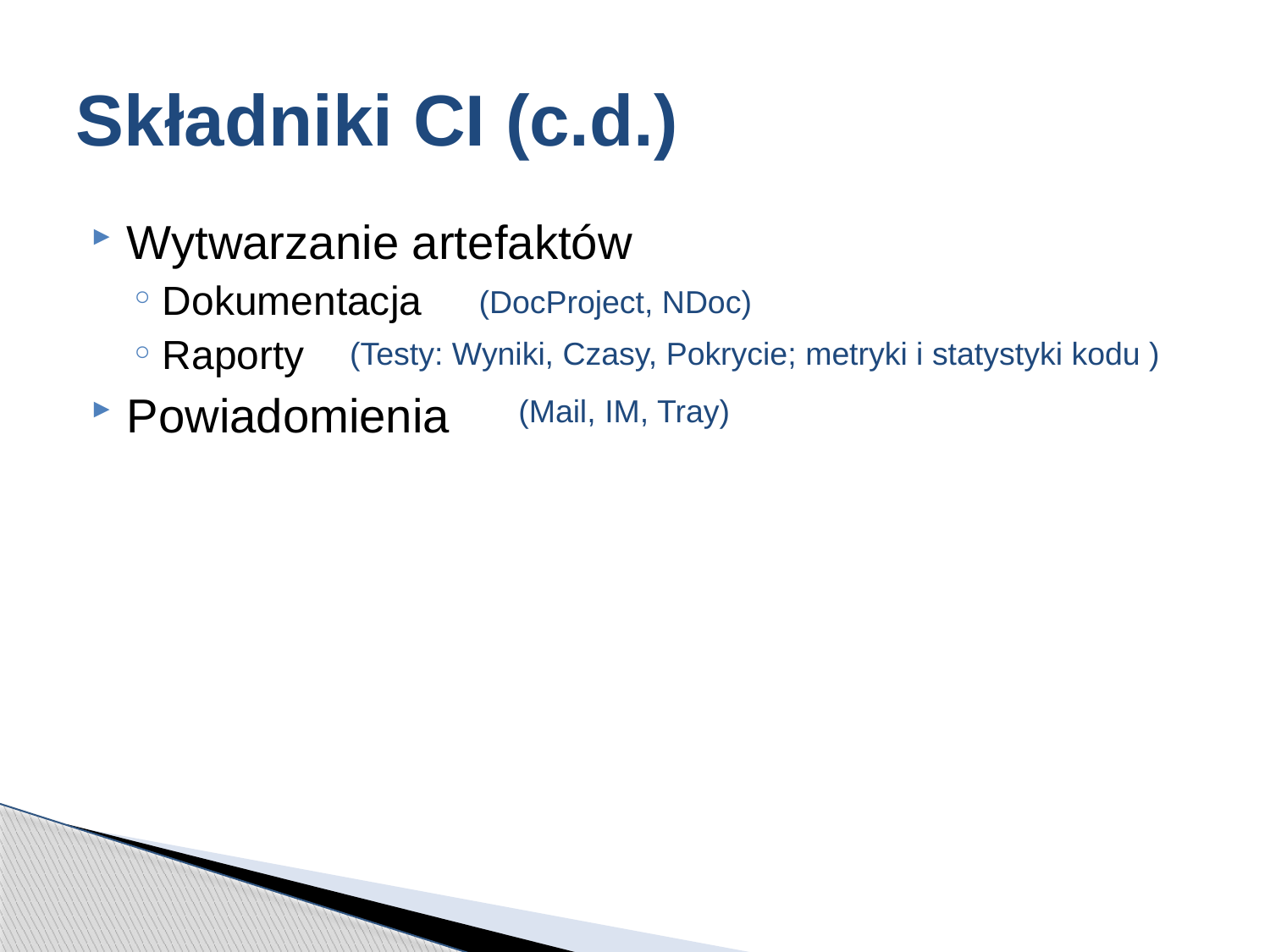

# Składniki CI (c.d.)
Wytwarzanie artefaktów
Dokumentacja
Raporty
Powiadomienia

(DocProject, NDoc)
(Testy: Wyniki, Czasy, Pokrycie; metryki i statystyki kodu )
(Mail, IM, Tray)